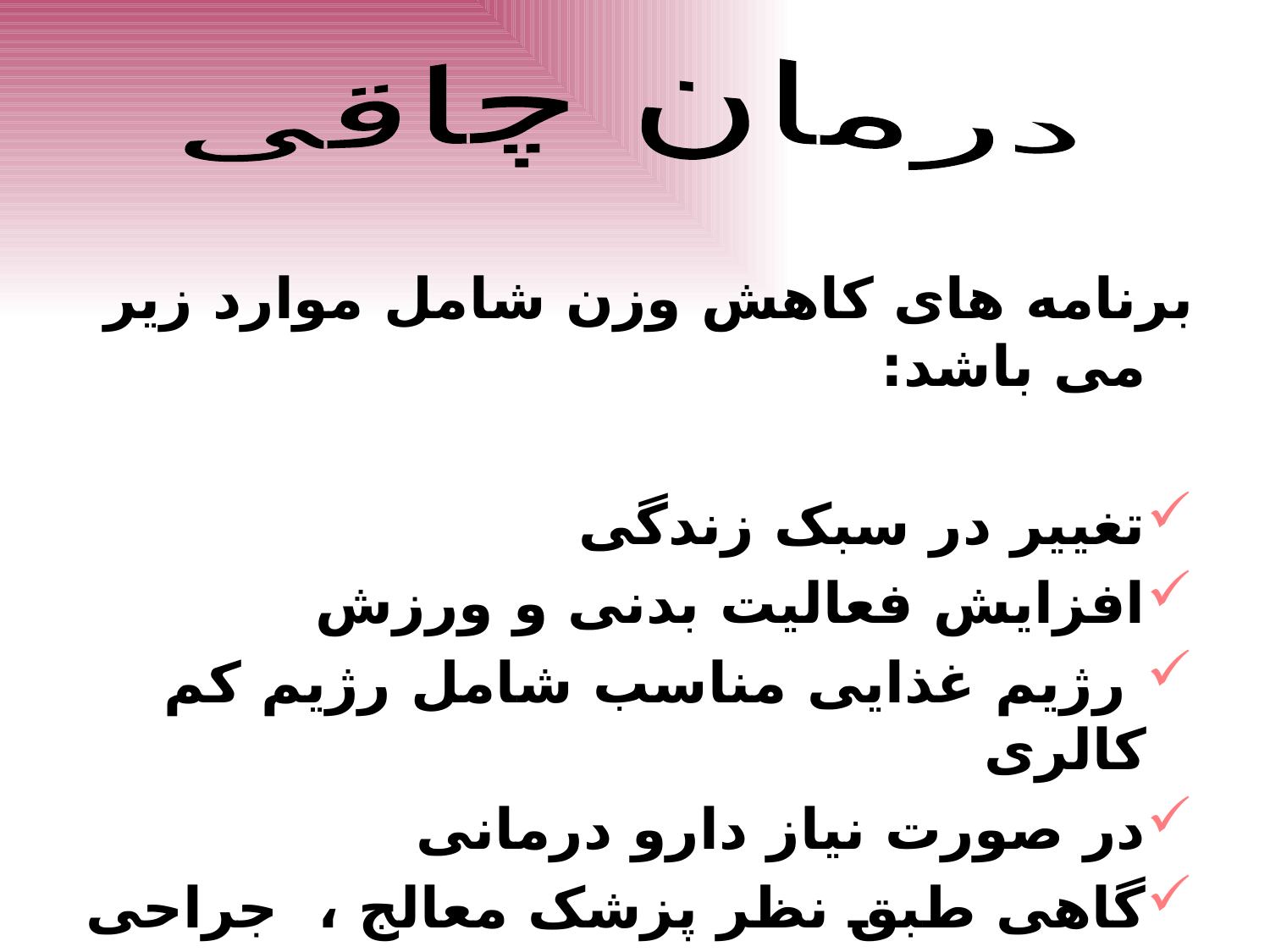

درمان چاقی
برنامه های کاهش وزن شامل موارد زیر می باشد:

تغییر در سبک زندگی
افزایش فعالیت بدنی و ورزش
 رژیم غذایی مناسب شامل رژیم کم کالری
در صورت نیاز دارو درمانی
گاهی طبق نظر پزشک معالج ،  جراحی